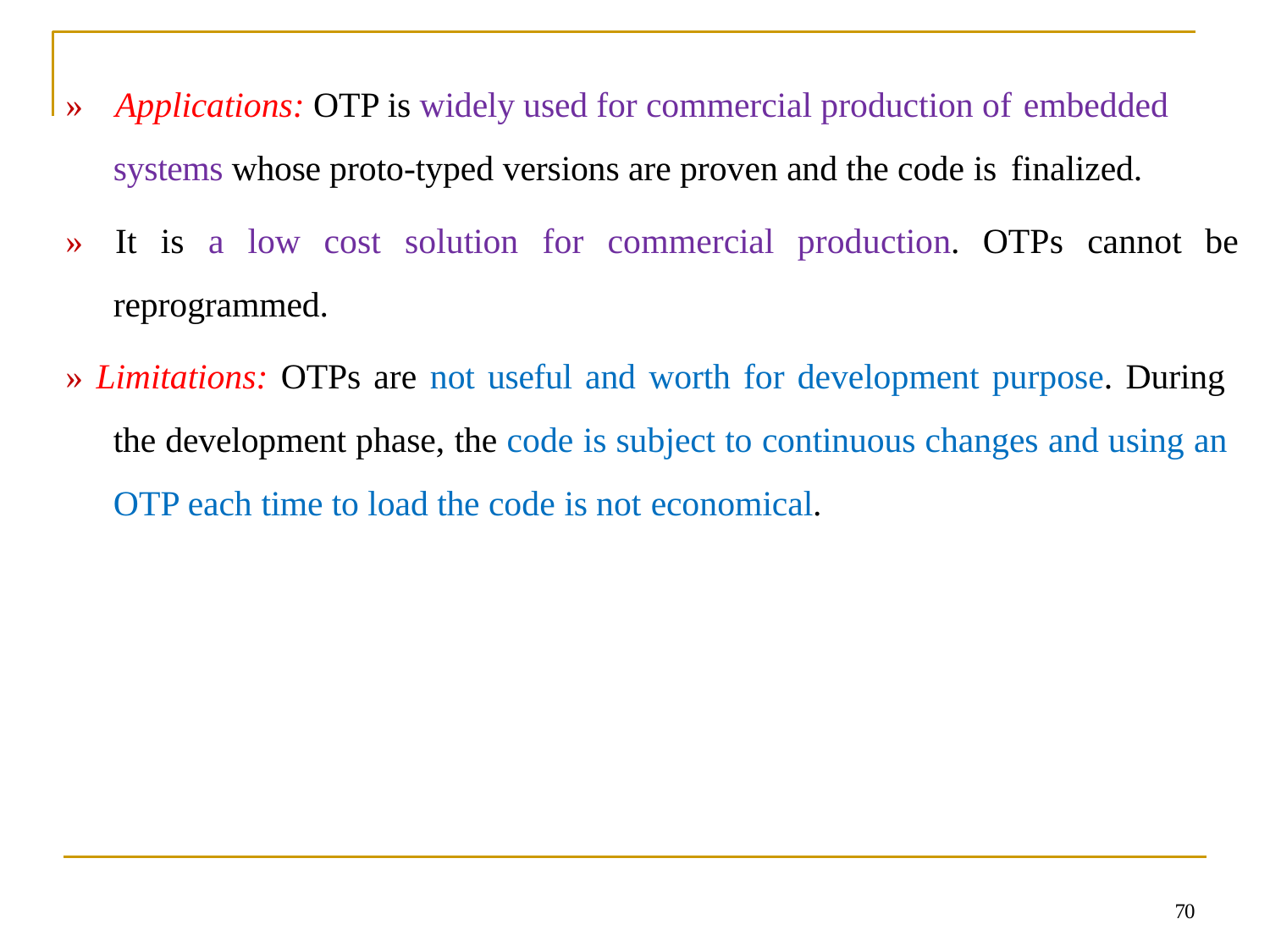

»	Applications: OTP is widely used for commercial production of embedded
systems whose proto-typed versions are proven and the code is finalized.
»	It	is	a	low	cost	solution	for	commercial	production.	OTPs	cannot	be
reprogrammed.
» Limitations: OTPs are not useful and worth for development purpose. During  the development phase, the code is subject to continuous changes and using an  OTP each time to load the code is not economical.
70